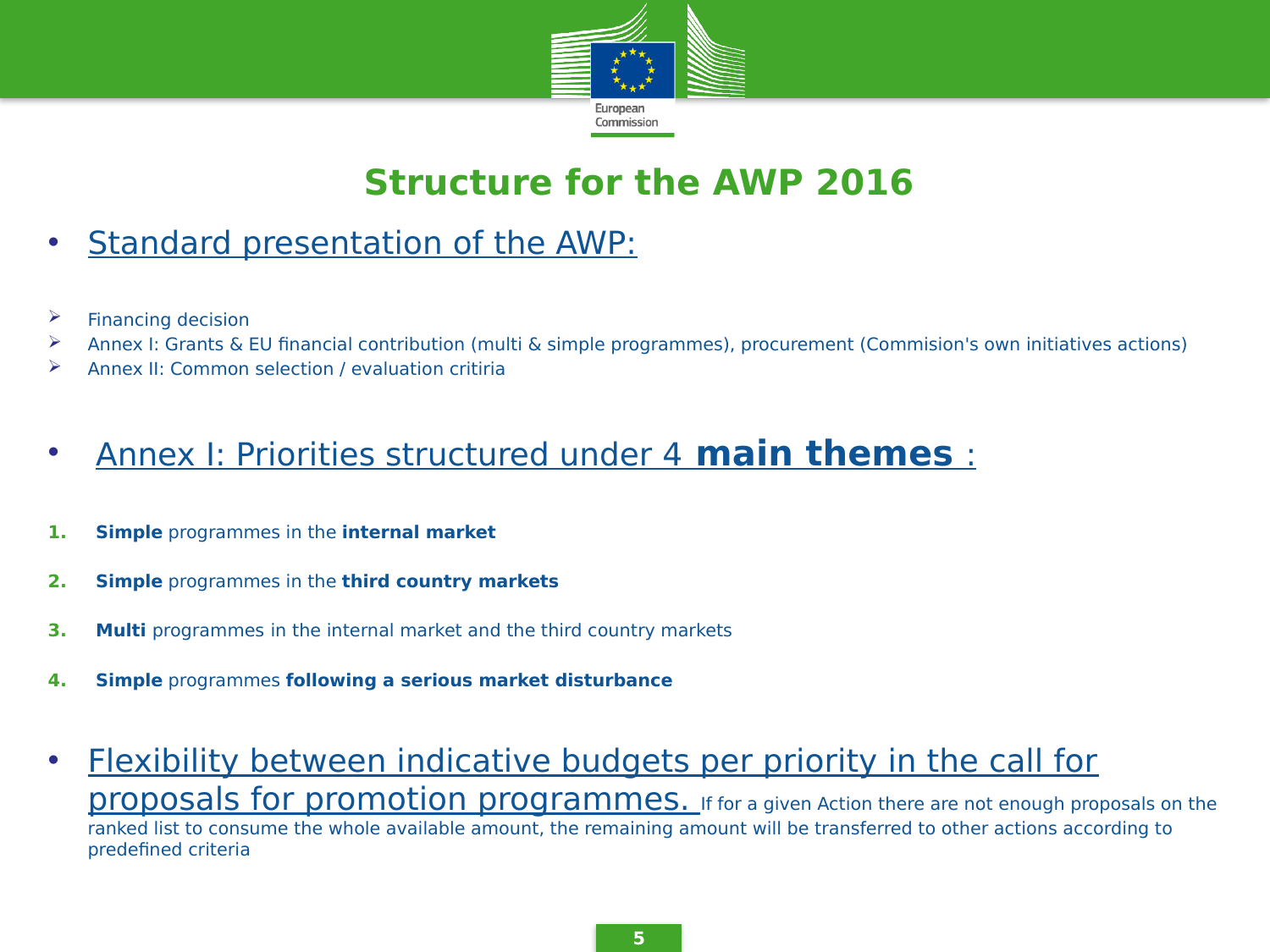

# Structure for the AWP 2016
Standard presentation of the AWP:

Financing decision
Annex I: Grants & EU financial contribution (multi & simple programmes), procurement (Commision's own initiatives actions)
Annex II: Common selection / evaluation critiria

Annex I: Priorities structured under 4 main themes :

Simple programmes in the internal market

Simple programmes in the third country markets

Multi programmes in the internal market and the third country markets

Simple programmes following a serious market disturbance

Flexibility between indicative budgets per priority in the call for proposals for promotion programmes. If for a given Action there are not enough proposals on the ranked list to consume the whole available amount, the remaining amount will be transferred to other actions according to predefined criteria
5